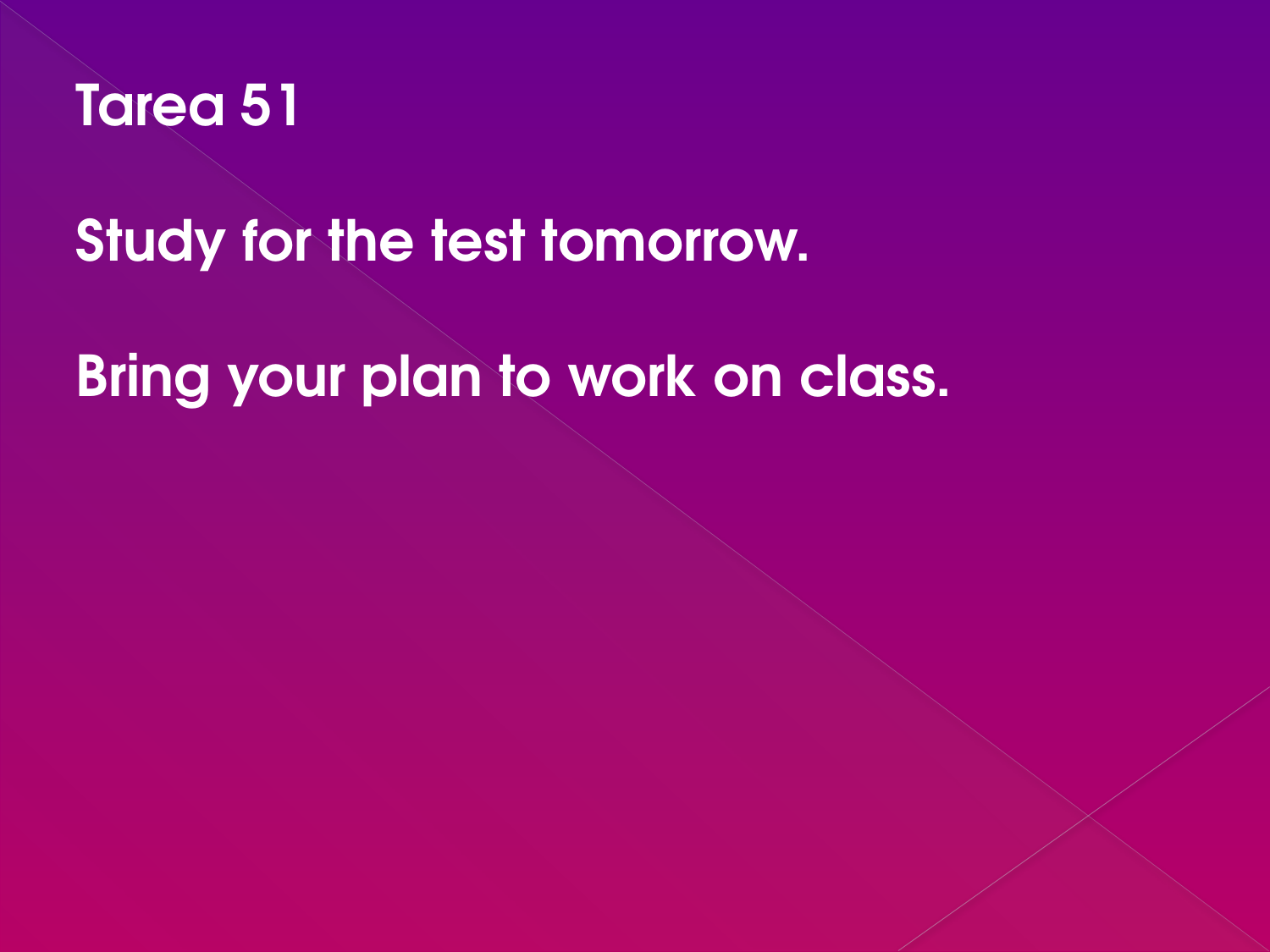

Tarea 51

Study for the test tomorrow.

Bring your plan to work on class.